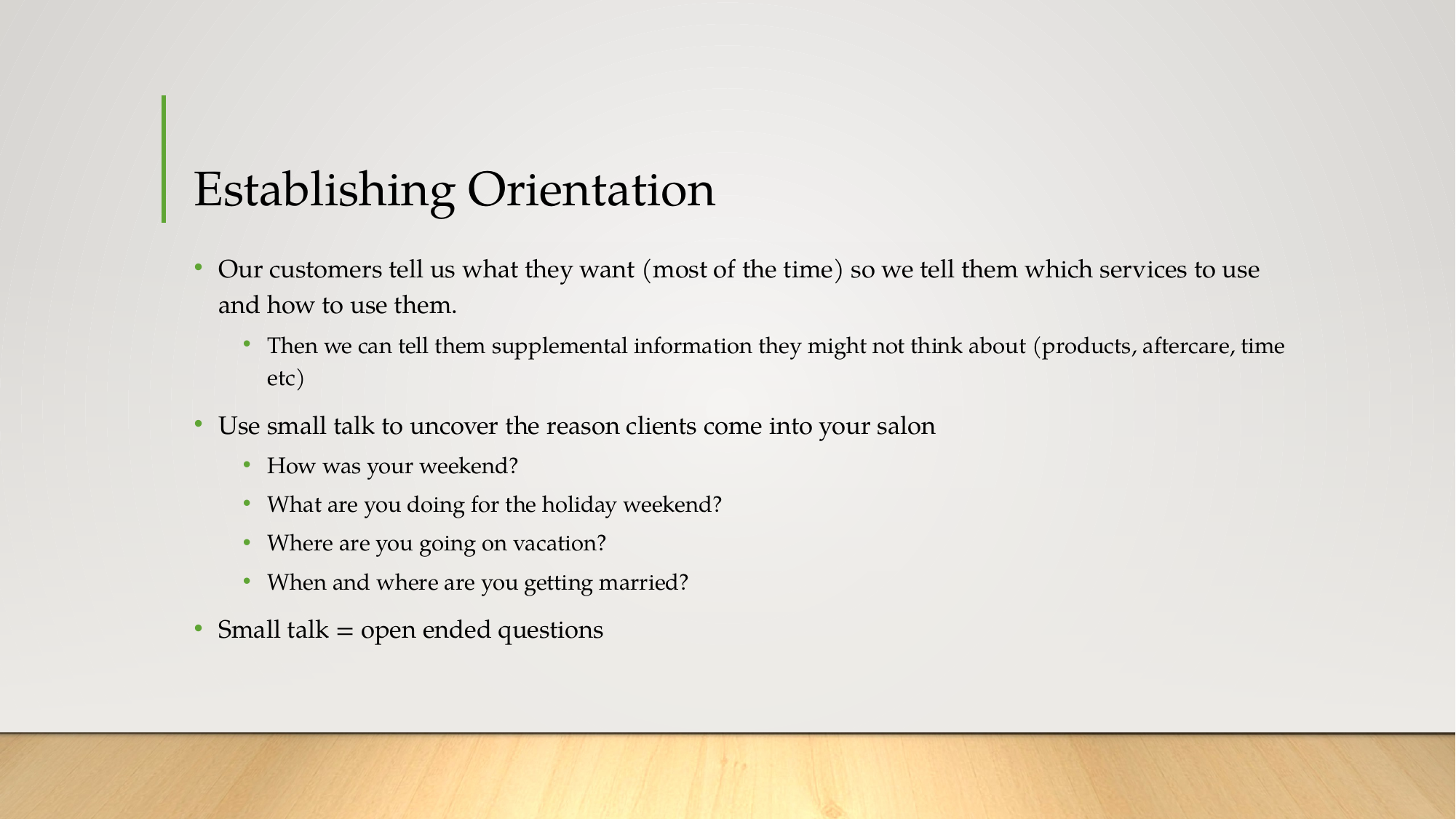

# Establishing Orientation
Our customers tell us what they want (most of the time) so we tell them which services to use and how to use them.
Then we can tell them supplemental information they might not think about (products, aftercare, time etc)
Use small talk to uncover the reason clients come into your salon
How was your weekend?
What are you doing for the holiday weekend?
Where are you going on vacation?
When and where are you getting married?
Small talk = open ended questions